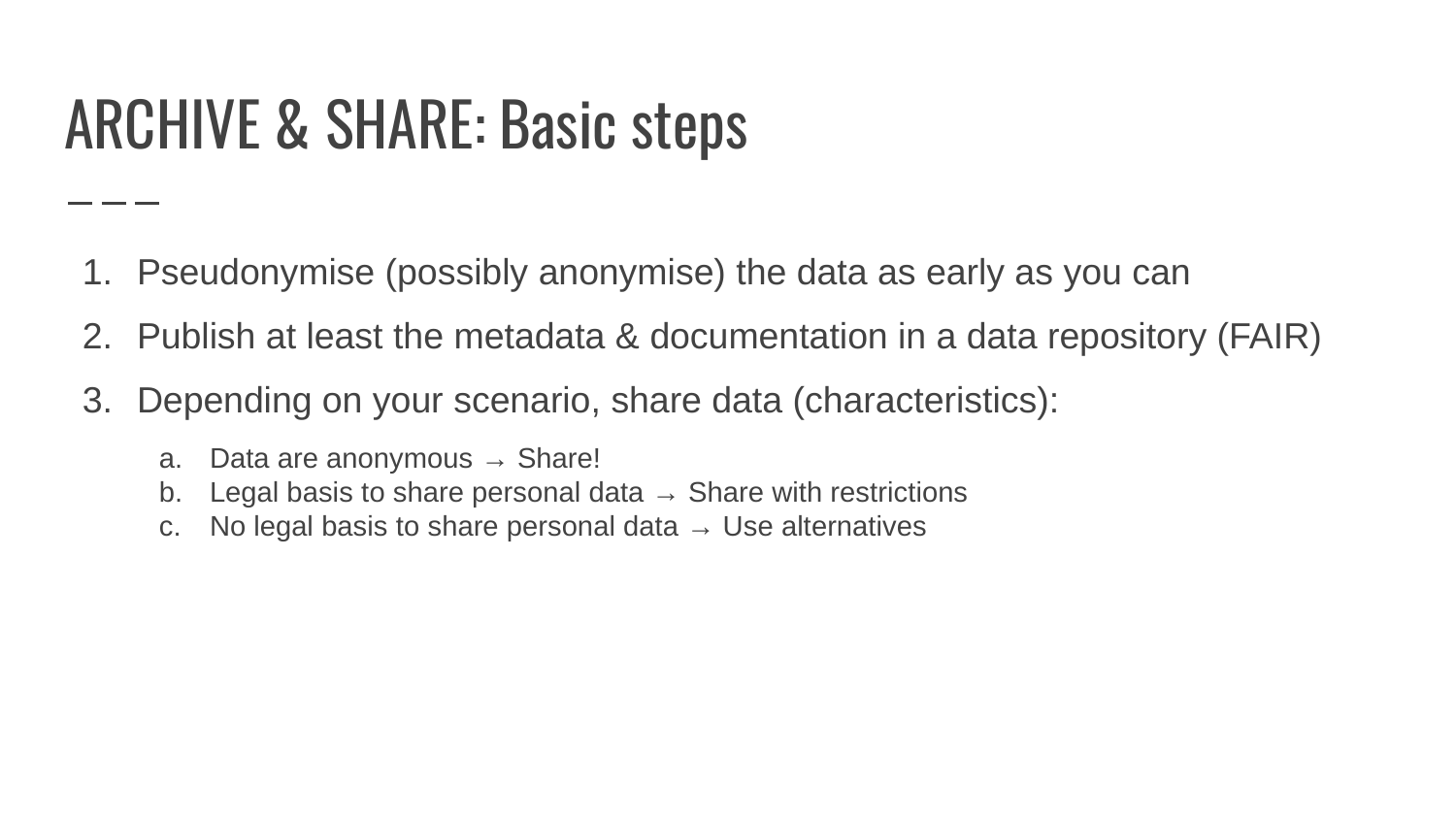

# ARCHIVE & SHARE: Basic steps
Pseudonymise (possibly anonymise) the data as early as you can
Publish at least the metadata & documentation in a data repository (FAIR)
Depending on your scenario, share data (characteristics):
Data are anonymous → Share!
Legal basis to share personal data → Share with restrictions
No legal basis to share personal data → Use alternatives